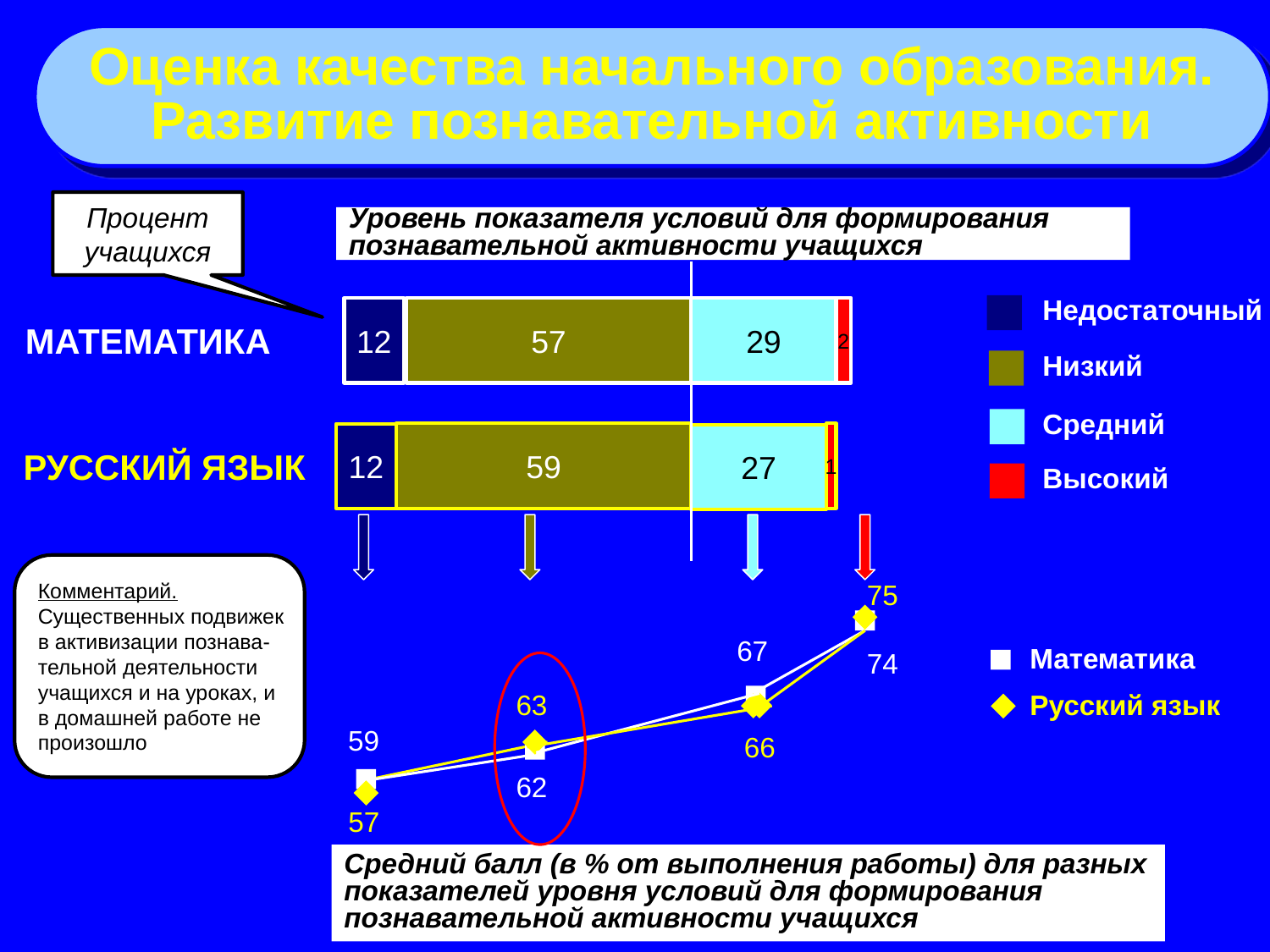

Оценка качества начального образования.
Развитие познавательной активности
Процент
учащихся
Уровень показателя условий для формирования
познавательной активности учащихся
Недостаточный

12
57
29
2
МАТЕМАТИКА
Низкий

Средний

59
1
12
27
РУССКИЙ ЯЗЫК
Высокий

Комментарий.
Существенных подвижек
в активизации познава-
тельной деятельности
учащихся и на уроках, и
в домашней работе не
произошло
75

67
Математика
74

Русский язык

63

59

66

62

57
Средний балл (в % от выполнения работы) для разных
показателей уровня условий для формирования
познавательной активности учащихся